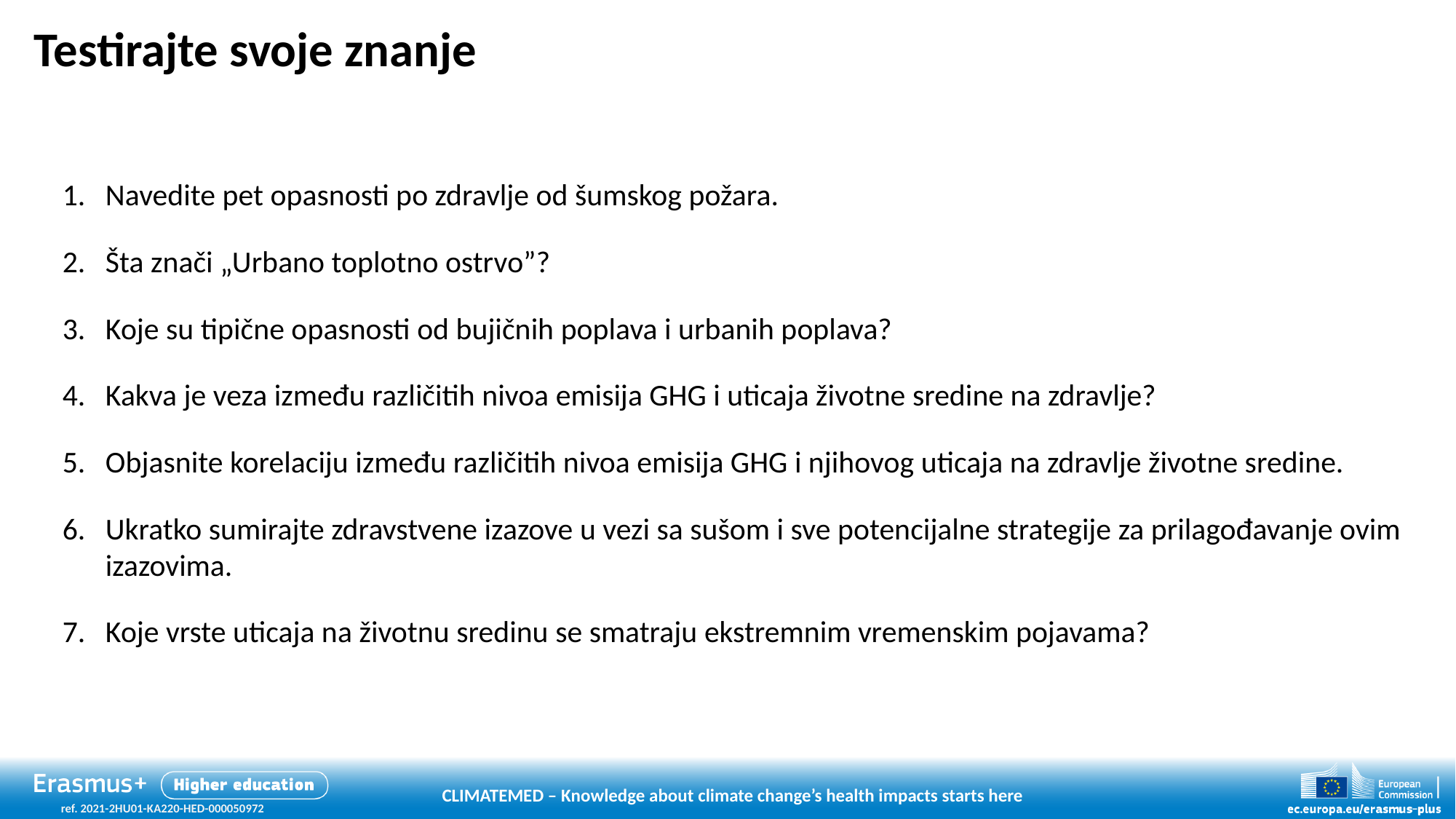

# Testirajte svoje znanje
Navedite pet opasnosti po zdravlje od šumskog požara.
Šta znači „Urbano toplotno ostrvo”?
Koje su tipične opasnosti od bujičnih poplava i urbanih poplava?
Kakva je veza između različitih nivoa emisija GHG i uticaja životne sredine na zdravlje?
Objasnite korelaciju između različitih nivoa emisija GHG i njihovog uticaja na zdravlje životne sredine.
Ukratko sumirajte zdravstvene izazove u vezi sa sušom i sve potencijalne strategije za prilagođavanje ovim izazovima.
Koje vrste uticaja na životnu sredinu se smatraju ekstremnim vremenskim pojavama?